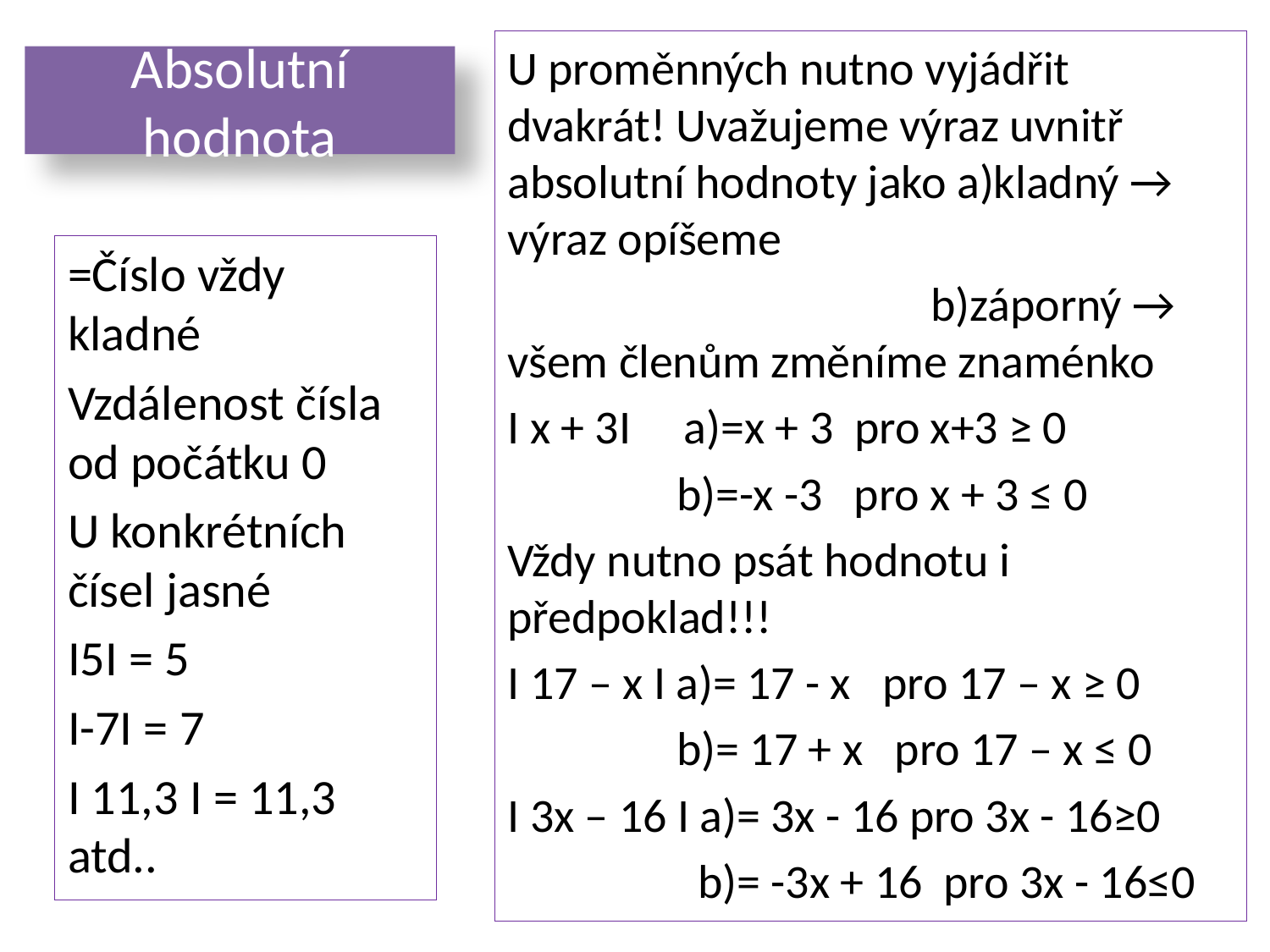

U proměnných nutno vyjádřit dvakrát! Uvažujeme výraz uvnitř absolutní hodnoty jako a)kladný → výraz opíšeme
                                        b)záporný → všem členům změníme znaménko
I x + 3I     a)=x + 3  pro x+3 ≥ 0
                b)=-x -3   pro x + 3 ≤ 0
Vždy nutno psát hodnotu i předpoklad!!!
I 17 – x I a)= 17 - x   pro 17 – x ≥ 0
                b)= 17 + x   pro 17 – x ≤ 0
I 3x – 16 I a)= 3x - 16 pro 3x - 16≥0
                  b)= -3x + 16  pro 3x - 16≤0
# Absolutní hodnota
=Číslo vždy kladné
Vzdálenost čísla od počátku 0
U konkrétních čísel jasné
I5I = 5
I-7I = 7
I 11,3 I = 11,3 atd..